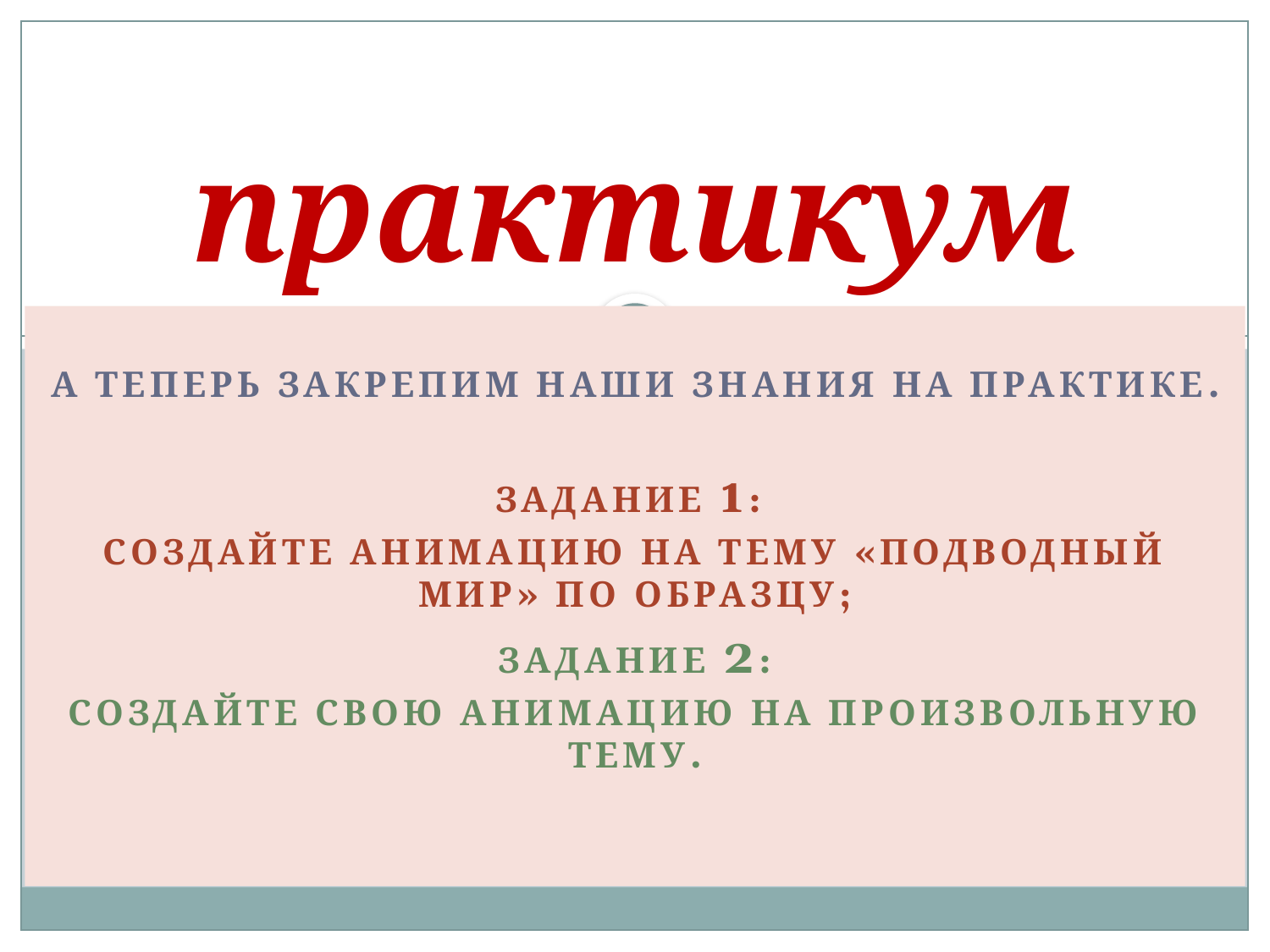

# практикум

А теперь закрепим наши знания на практике.

Задание 1:
Создайте анимацию на тему «подводный мир» по образцу;
Задание 2:
Создайте свою анимацию на произвольную тему.